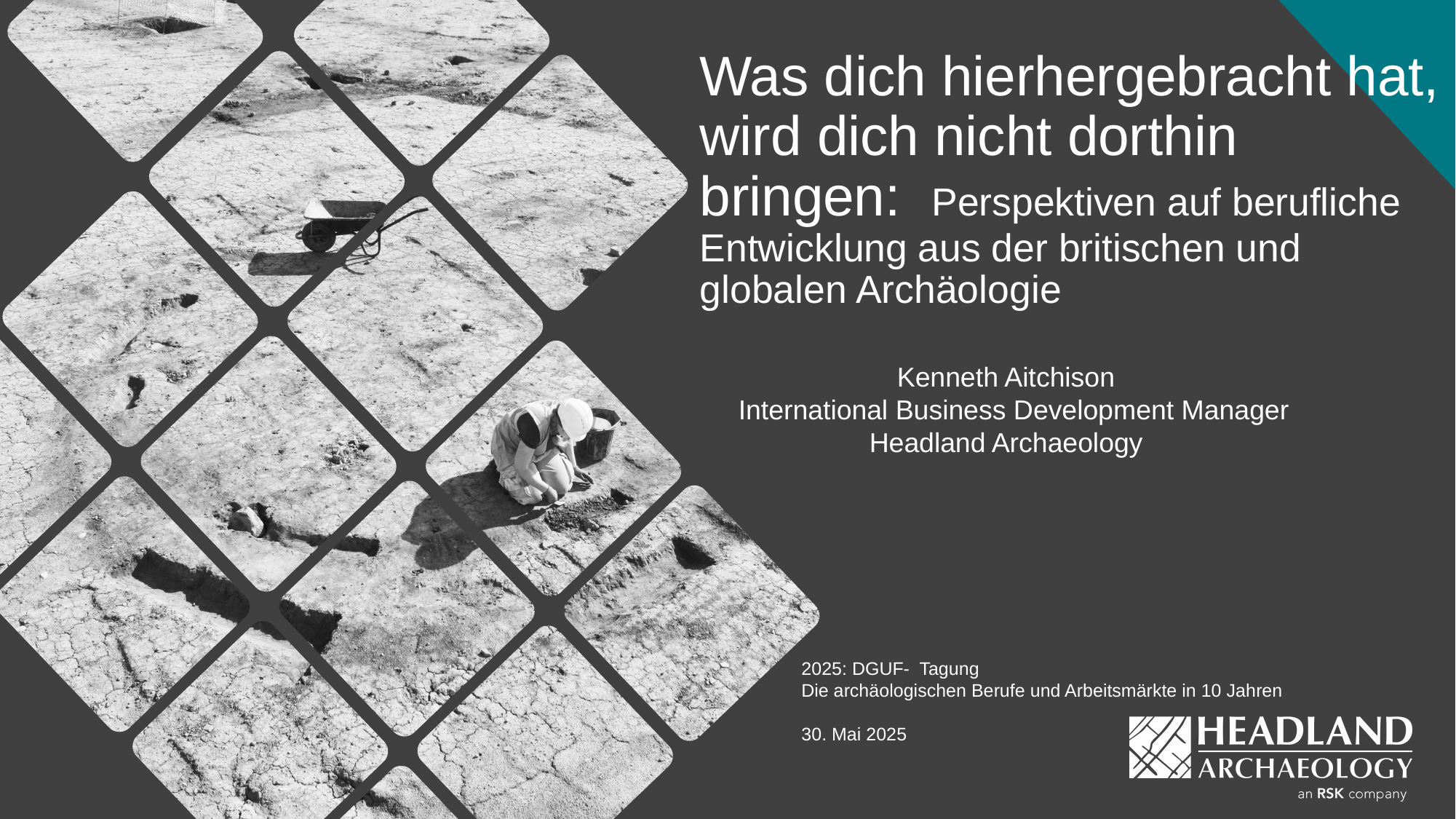

# Was dich hierhergebracht hat, wird dich nicht dorthin bringen:  Perspektiven auf berufliche Entwicklung aus der britischen und globalen Archäologie
Kenneth Aitchison
International Business Development Manager Headland Archaeology
2025: DGUF-  Tagung
Die archäologischen Berufe und Arbeitsmärkte in 10 Jahren

30. Mai 2025